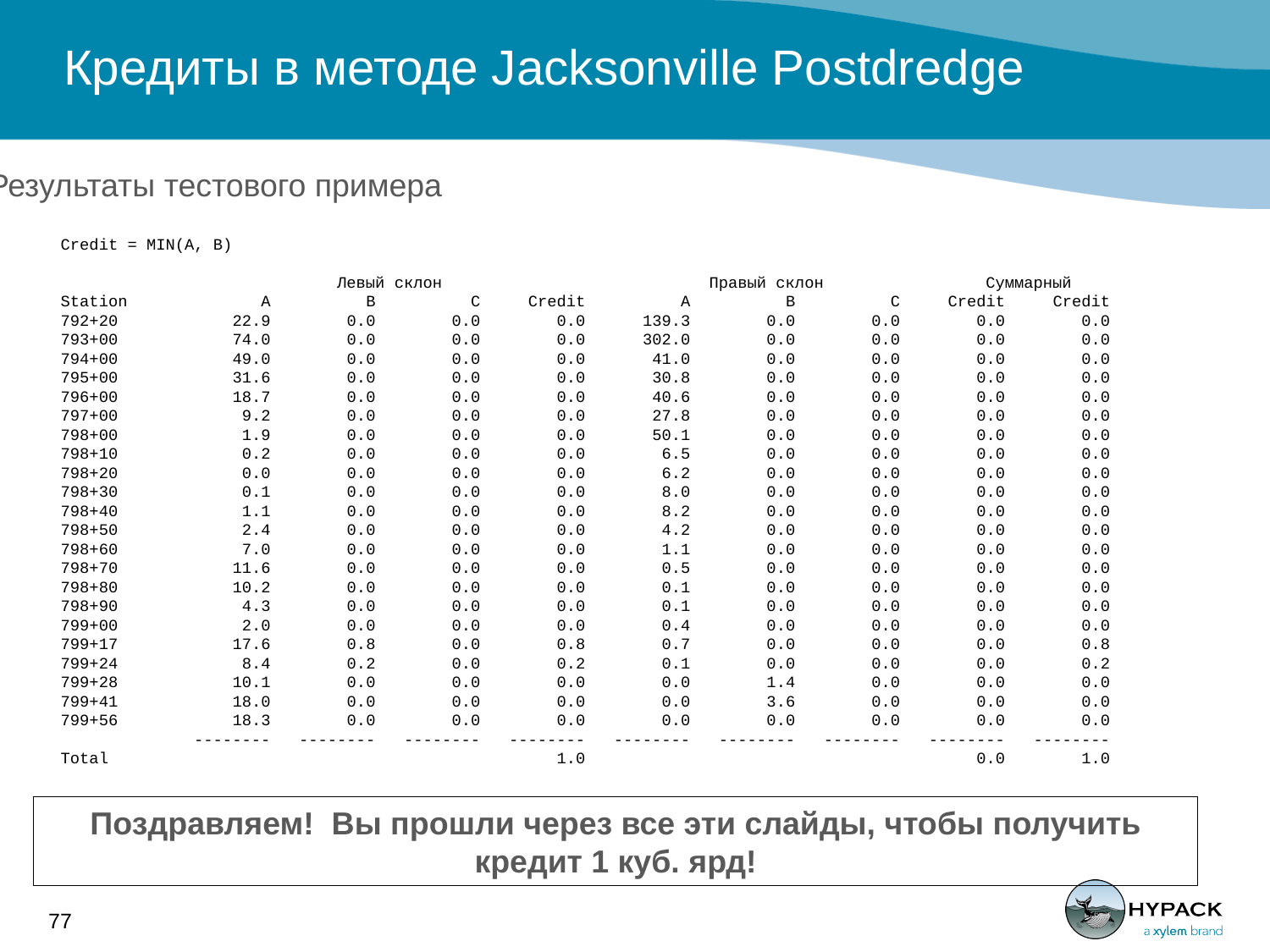

# Кредиты в методе Jacksonville Postdredge
Результаты тестового примера
Credit = MIN(A, B)

                             Левый склон                            Правый склон                 Суммарный
Station              A          B          C     Credit          A          B          C     Credit     Credit
792+20            22.9        0.0        0.0        0.0      139.3        0.0        0.0        0.0        0.0
793+00            74.0        0.0        0.0        0.0      302.0        0.0        0.0        0.0        0.0
794+00            49.0        0.0        0.0        0.0       41.0        0.0        0.0        0.0        0.0
795+00            31.6        0.0        0.0        0.0       30.8        0.0        0.0        0.0        0.0
796+00            18.7        0.0        0.0        0.0       40.6        0.0        0.0        0.0        0.0
797+00             9.2        0.0        0.0        0.0       27.8        0.0        0.0        0.0        0.0
798+00             1.9        0.0        0.0        0.0       50.1        0.0        0.0        0.0        0.0
798+10             0.2        0.0        0.0        0.0        6.5        0.0        0.0        0.0        0.0
798+20             0.0        0.0        0.0        0.0        6.2        0.0        0.0        0.0        0.0
798+30             0.1        0.0        0.0        0.0        8.0        0.0        0.0        0.0        0.0
798+40             1.1        0.0        0.0        0.0        8.2        0.0        0.0        0.0        0.0
798+50             2.4        0.0        0.0        0.0        4.2        0.0        0.0        0.0        0.0
798+60             7.0        0.0        0.0        0.0        1.1        0.0        0.0        0.0        0.0
798+70            11.6        0.0        0.0        0.0        0.5        0.0        0.0        0.0        0.0
798+80            10.2        0.0        0.0        0.0        0.1        0.0        0.0        0.0        0.0
798+90             4.3        0.0        0.0        0.0        0.1        0.0        0.0        0.0        0.0
799+00             2.0        0.0        0.0        0.0        0.4        0.0        0.0        0.0        0.0
799+17            17.6        0.8        0.0        0.8        0.7        0.0        0.0        0.0        0.8
799+24             8.4        0.2        0.0        0.2        0.1        0.0        0.0        0.0        0.2
799+28            10.1        0.0        0.0        0.0        0.0        1.4        0.0        0.0        0.0
799+41            18.0        0.0        0.0        0.0        0.0        3.6        0.0        0.0        0.0
799+56            18.3        0.0        0.0        0.0        0.0        0.0        0.0        0.0        0.0
              --------   --------   --------   --------   --------   --------   --------   --------   --------
Total                                               1.0                                         0.0        1.0
Поздравляем!  Вы прошли через все эти слайды, чтобы получить кредит 1 куб. ярд!
77